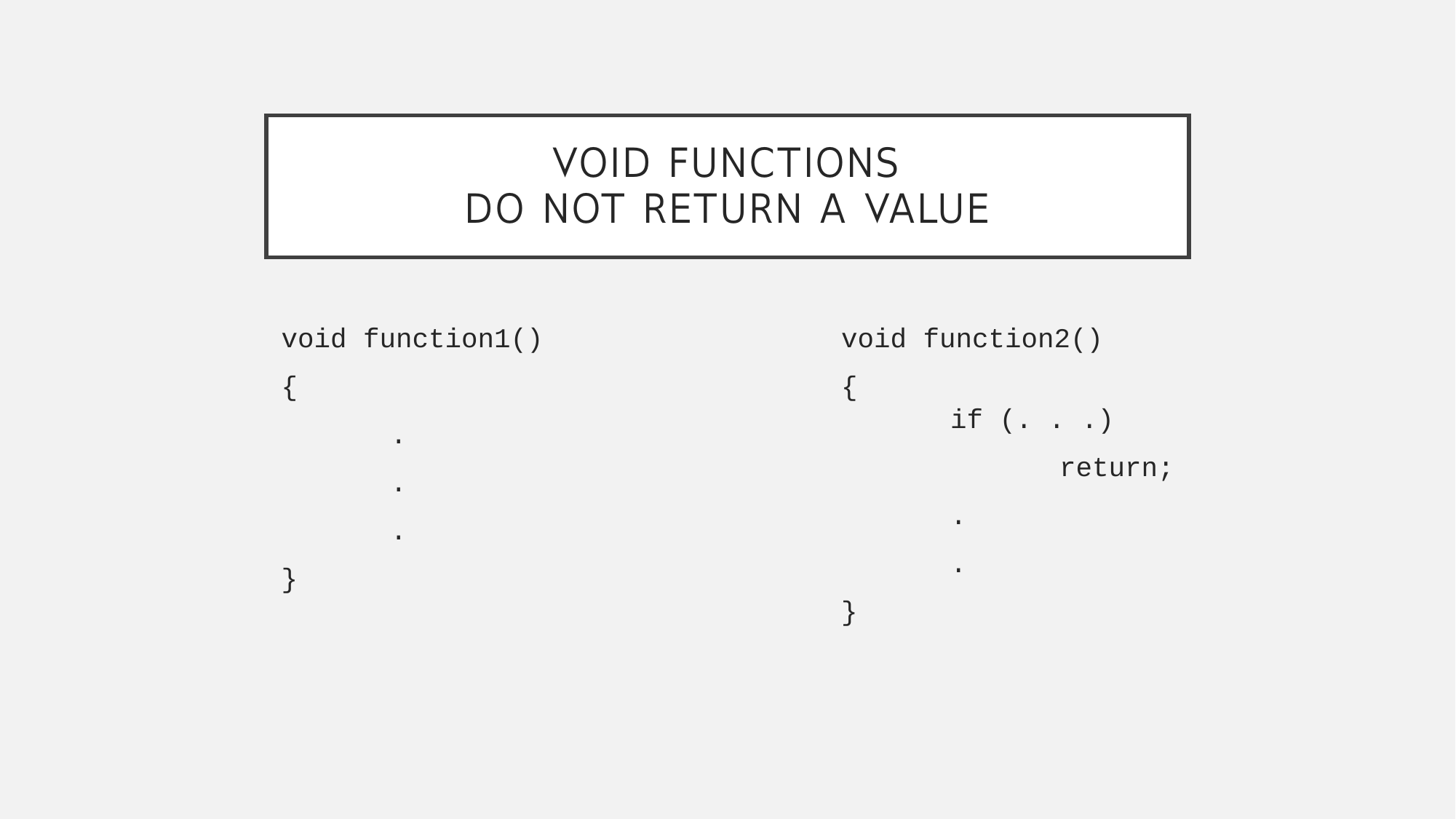

# void functions do not return a value
void function1()
{
	.
	.
	.
}
void function2()
{
	if (. . .)
		return;
	.
	.
}